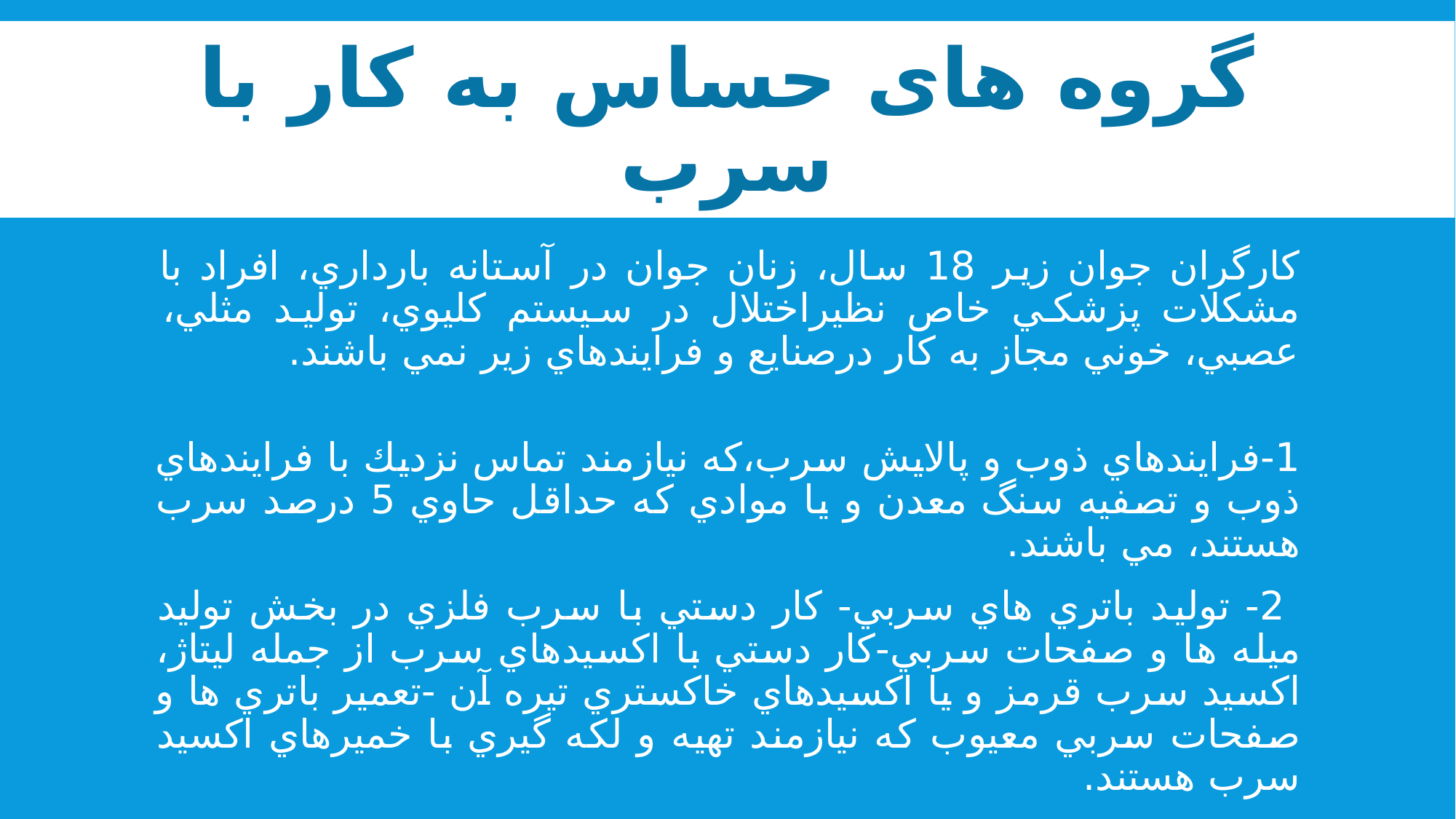

# گروه های حساس به کار با سرب
كارگران جوان زير 18 سال، زنان جوان در آستانه بارداري، افراد با مشکلات پزشکي خاص نظيراختلال در سيستم كليوي، توليد مثلي، عصبي، خوني مجاز به كار درصنايع و فرايندهاي زير نمي باشند.
1-فرايندهاي ذوب و پالايش سرب،كه نيازمند تماس نزديك با فرايندهاي ذوب و تصفيه سنگ معدن و يا موادي كه حداقل حاوي 5 درصد سرب هستند، مي باشند.
 2- توليد باتري هاي سربي- كار دستي با سرب فلزي در بخش توليد ميله ها و صفحات سربي-كار دستي با اكسيدهاي سرب از جمله ليتاژ، اكسيد سرب قرمز و يا اكسيدهاي خاكستري تيره آن -تعمير باتري ها و صفحات سربي معيوب كه نيازمند تهيه و لکه گيري با خميرهاي اكسيد سرب هستند.
3- كار با موادي كه حداقل حاوي 5 درصد سرب هستند.
4-نظافت محيط هاي كاري آلوده به گرد و غبار سرب